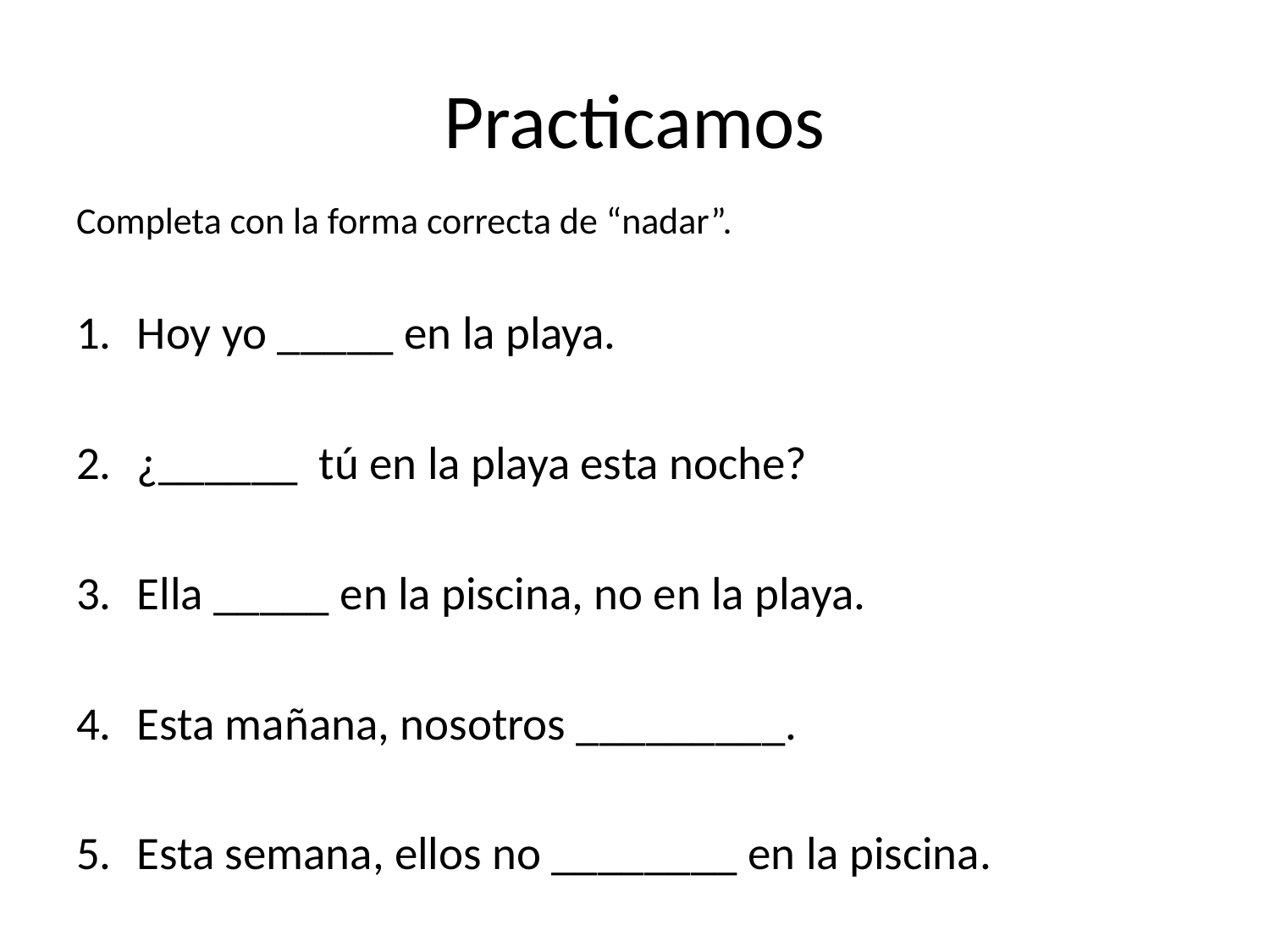

# Practicamos
Completa con la forma correcta de “nadar”.

Hoy yo _____ en la playa.

¿______  tú en la playa esta noche?

Ella _____ en la piscina, no en la playa.

Esta mañana, nosotros _________.

Esta semana, ellos no ________ en la piscina.